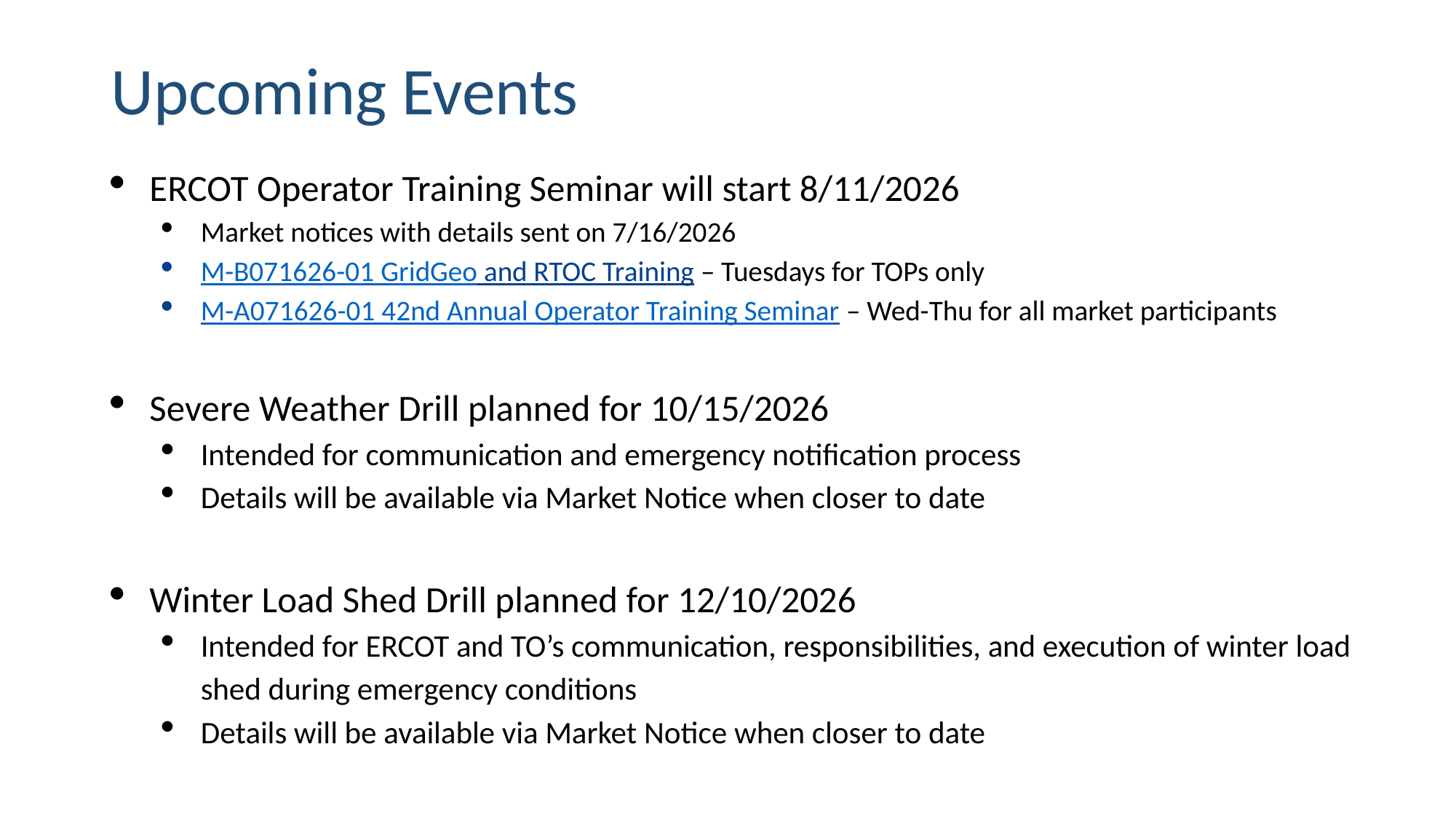

# Upcoming Events
ERCOT Operator Training Seminar will start 8/11/2026
Market notices with details sent on 7/16/2026
M-B071626-01 GridGeo and RTOC Training – Tuesdays for TOPs only
M-A071626-01 42nd Annual Operator Training Seminar – Wed-Thu for all market participants

Severe Weather Drill planned for 10/15/2026
Intended for communication and emergency notification process
Details will be available via Market Notice when closer to date

Winter Load Shed Drill planned for 12/10/2026
Intended for ERCOT and TO’s communication, responsibilities, and execution of winter load shed during emergency conditions
Details will be available via Market Notice when closer to date